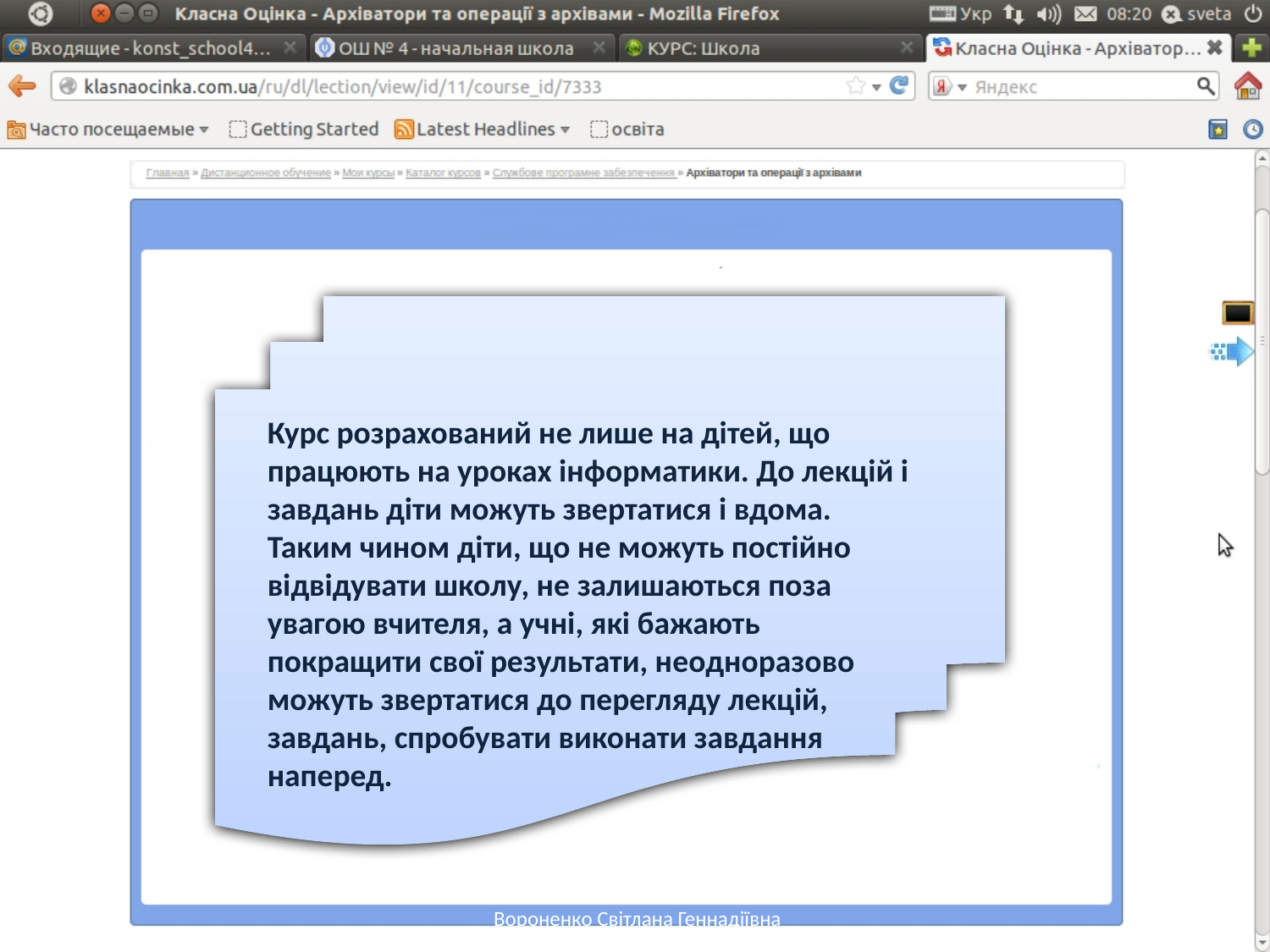

Курс розрахований не лише на дітей, що працюють на уроках інформатики. До лекцій і завдань діти можуть звертатися і вдома. Таким чином діти, що не можуть постійно відвідувати школу, не залишаються поза увагою вчителя, а учні, які бажають покращити свої результати, неодноразово можуть звертатися до перегляду лекцій, завдань, спробувати виконати завдання наперед.
Вороненко Світлана Геннадіївна